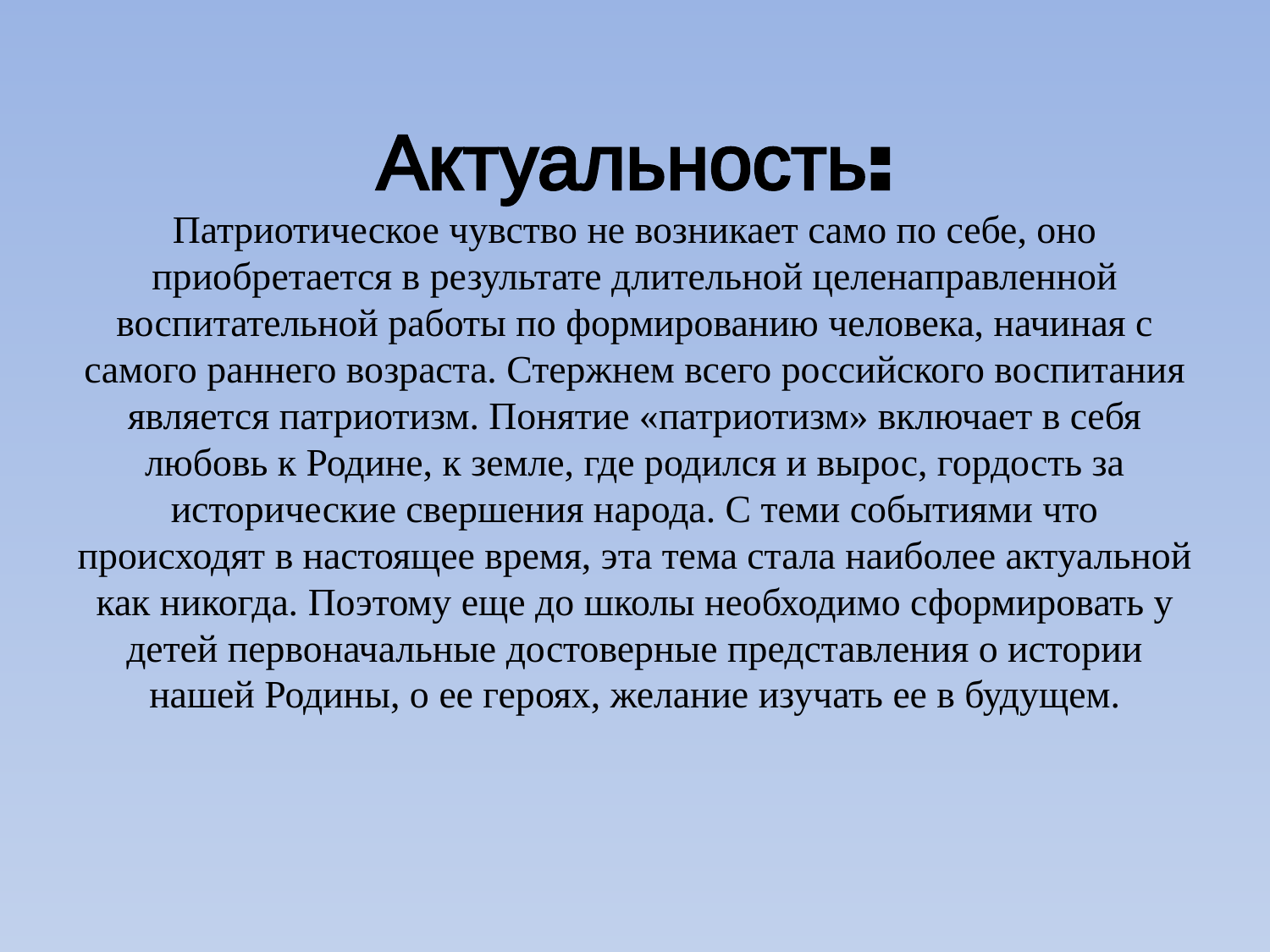

# Актуальность: Патриотическое чувство не возникает само по себе, оно приобретается в результате длительной целенаправленной воспитательной работы по формированию человека, начиная с самого раннего возраста. Стержнем всего российского воспитания является патриотизм. Понятие «патриотизм» включает в себя любовь к Родине, к земле, где родился и вырос, гордость за исторические свершения народа. С теми событиями что происходят в настоящее время, эта тема стала наиболее актуальной как никогда. Поэтому еще до школы необходимо сформировать у детей первоначальные достоверные представления о истории нашей Родины, о ее героях, желание изучать ее в будущем.